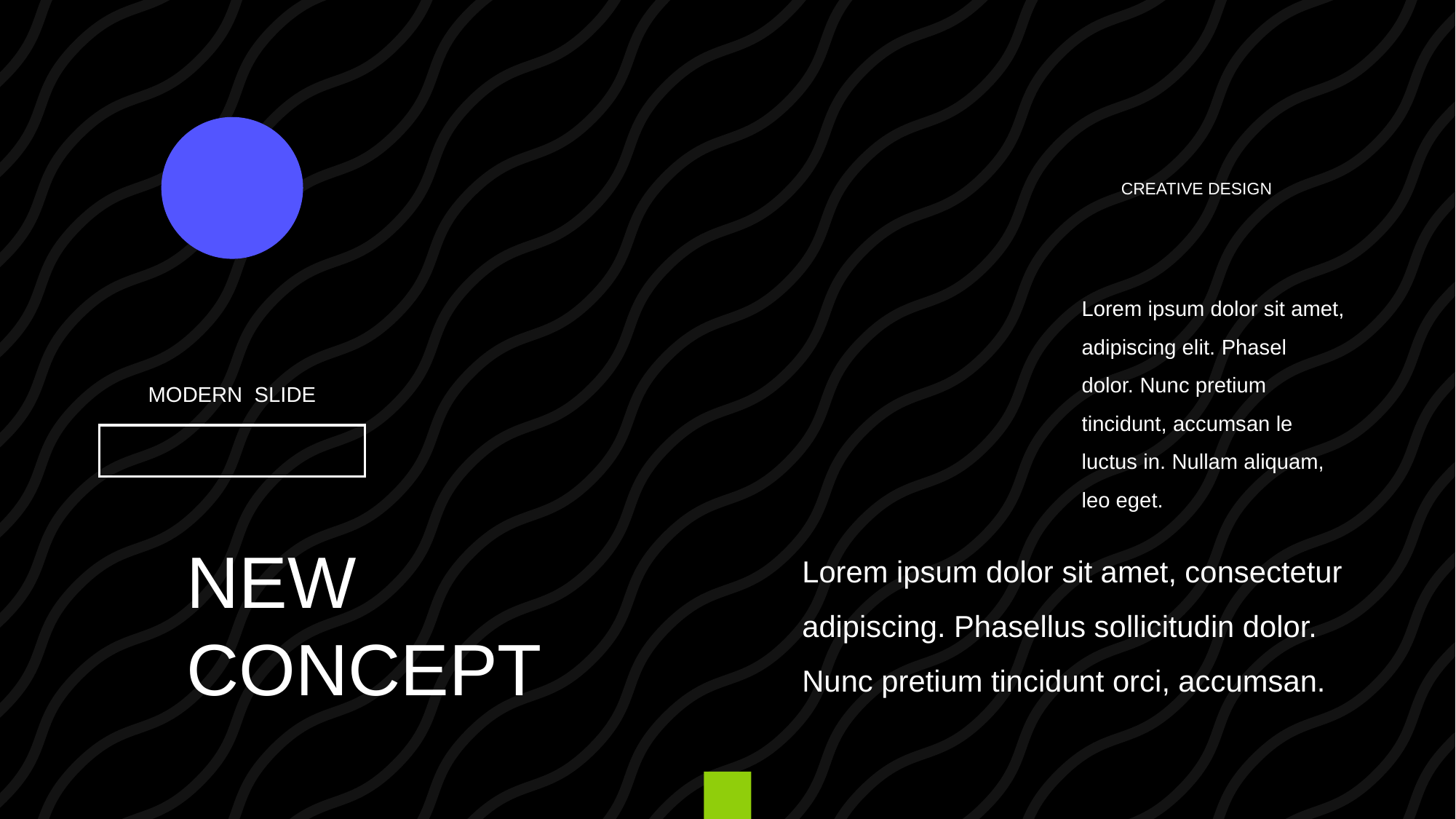

CREATIVE DESIGN
Lorem ipsum dolor sit amet, adipiscing elit. Phasel dolor. Nunc pretium tincidunt, accumsan le luctus in. Nullam aliquam, leo eget.
MODERN  SLIDE

Lorem ipsum dolor sit amet, consectetur adipiscing. Phasellus sollicitudin dolor. Nunc pretium tincidunt orci, accumsan.
NEW
CONCEPT